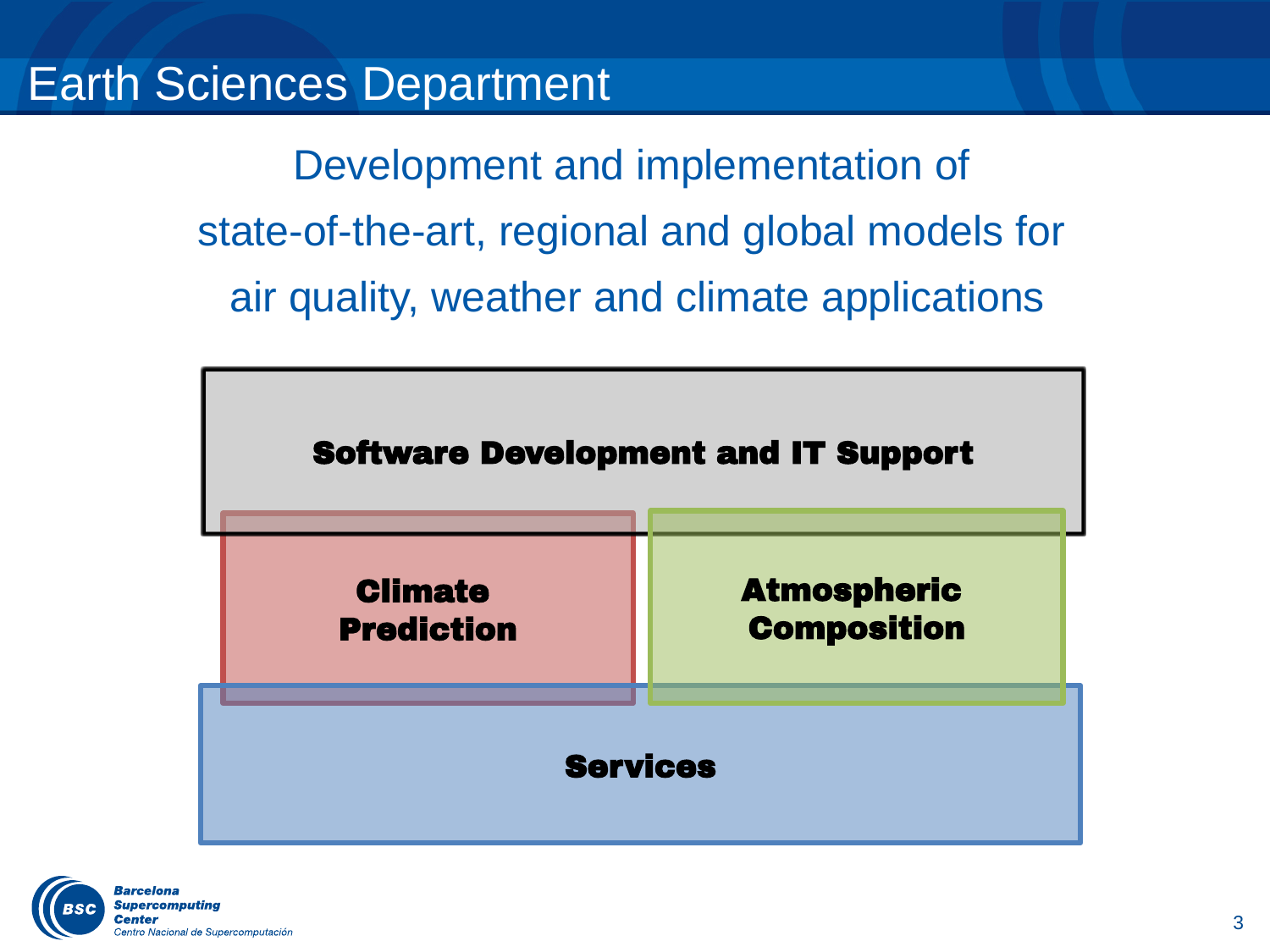

# Earth Sciences Department
Development and implementation of
state-of-the-art, regional and global models for
air quality, weather and climate applications
Software Development and IT Support
Atmospheric
Composition
Climate
Prediction
Services
3